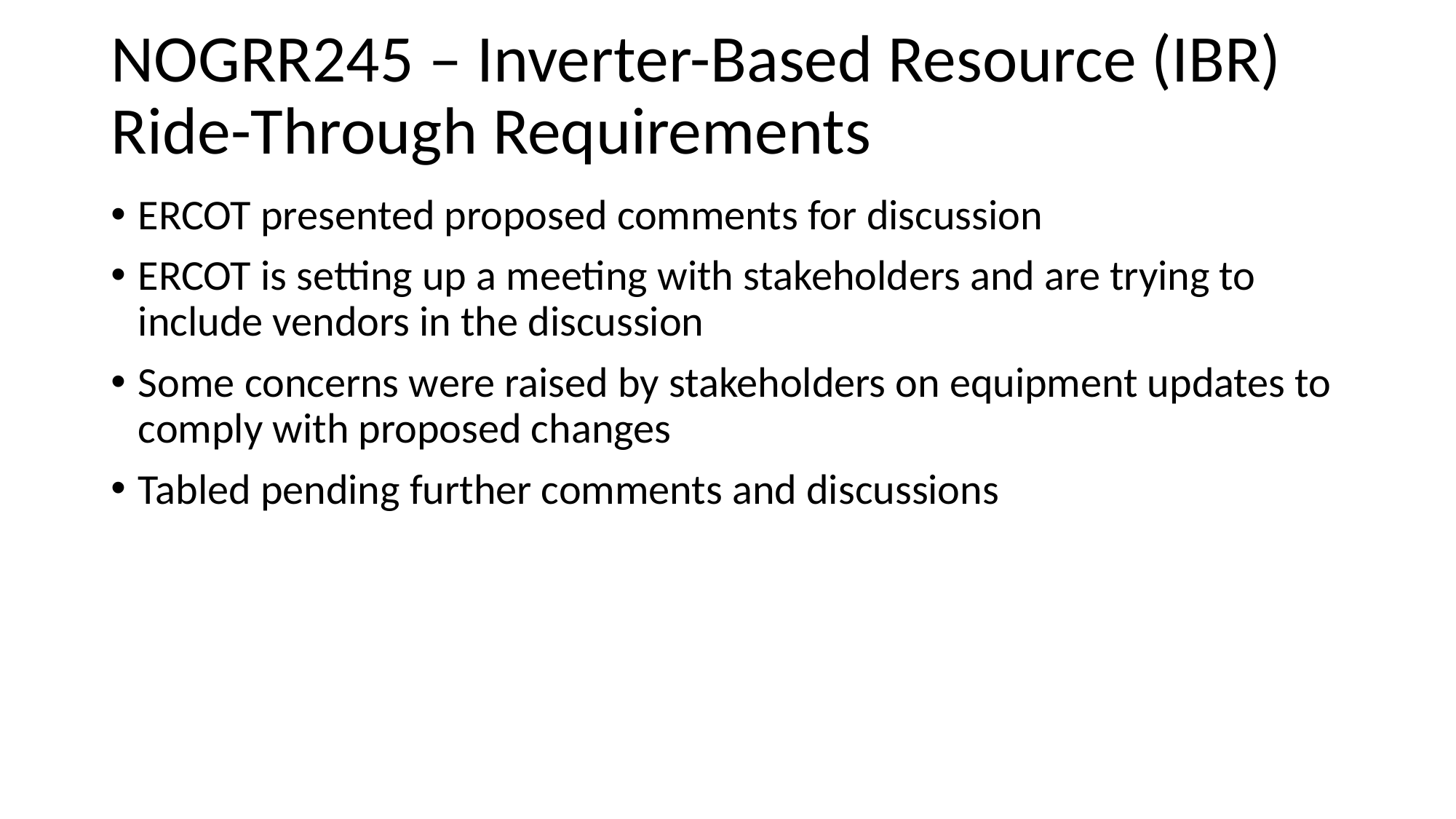

# NOGRR245 – Inverter-Based Resource (IBR) Ride-Through Requirements
ERCOT presented proposed comments for discussion
ERCOT is setting up a meeting with stakeholders and are trying to include vendors in the discussion
Some concerns were raised by stakeholders on equipment updates to comply with proposed changes
Tabled pending further comments and discussions